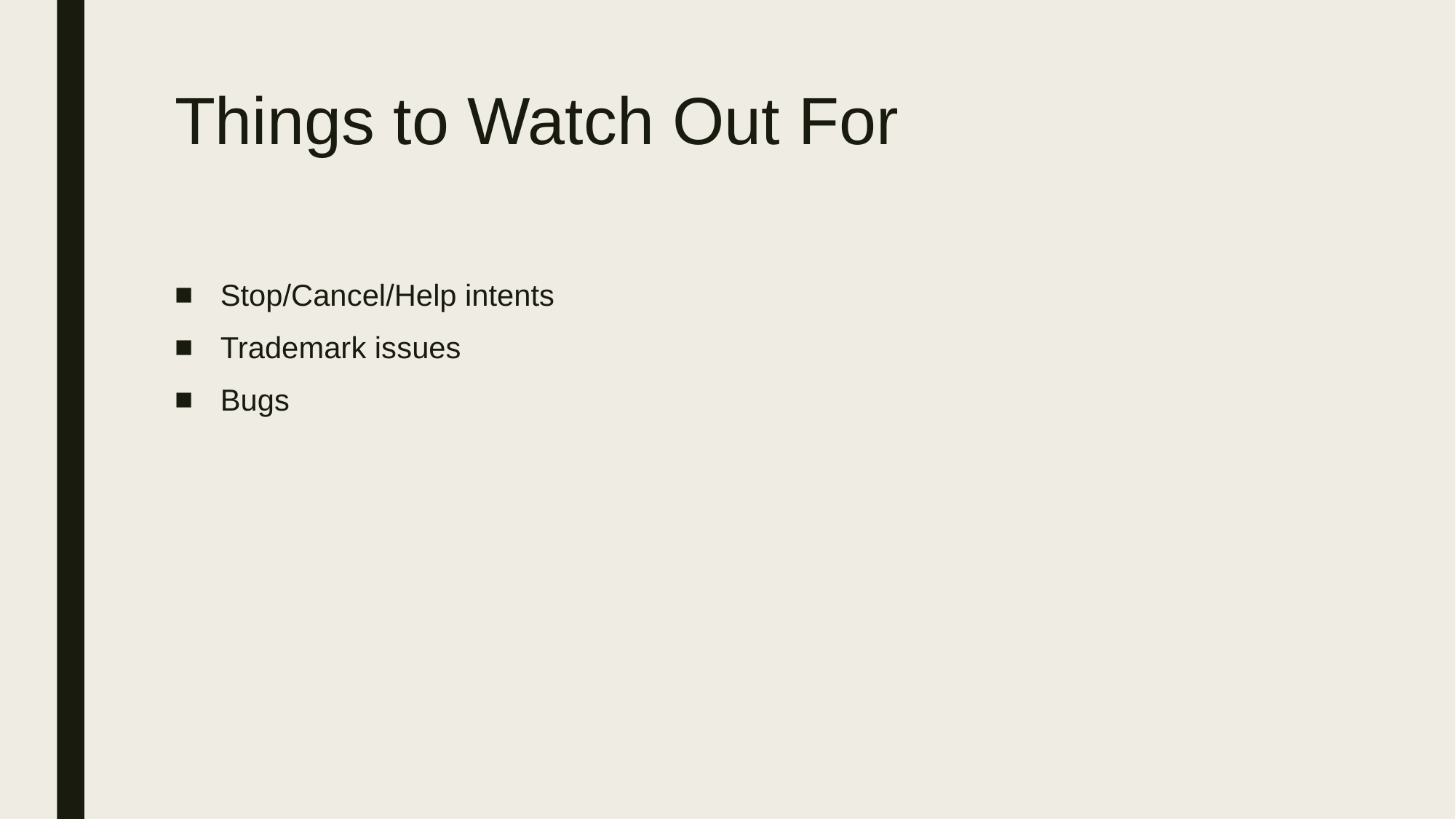

# Things to Watch Out For
Stop/Cancel/Help intents
Trademark issues
Bugs